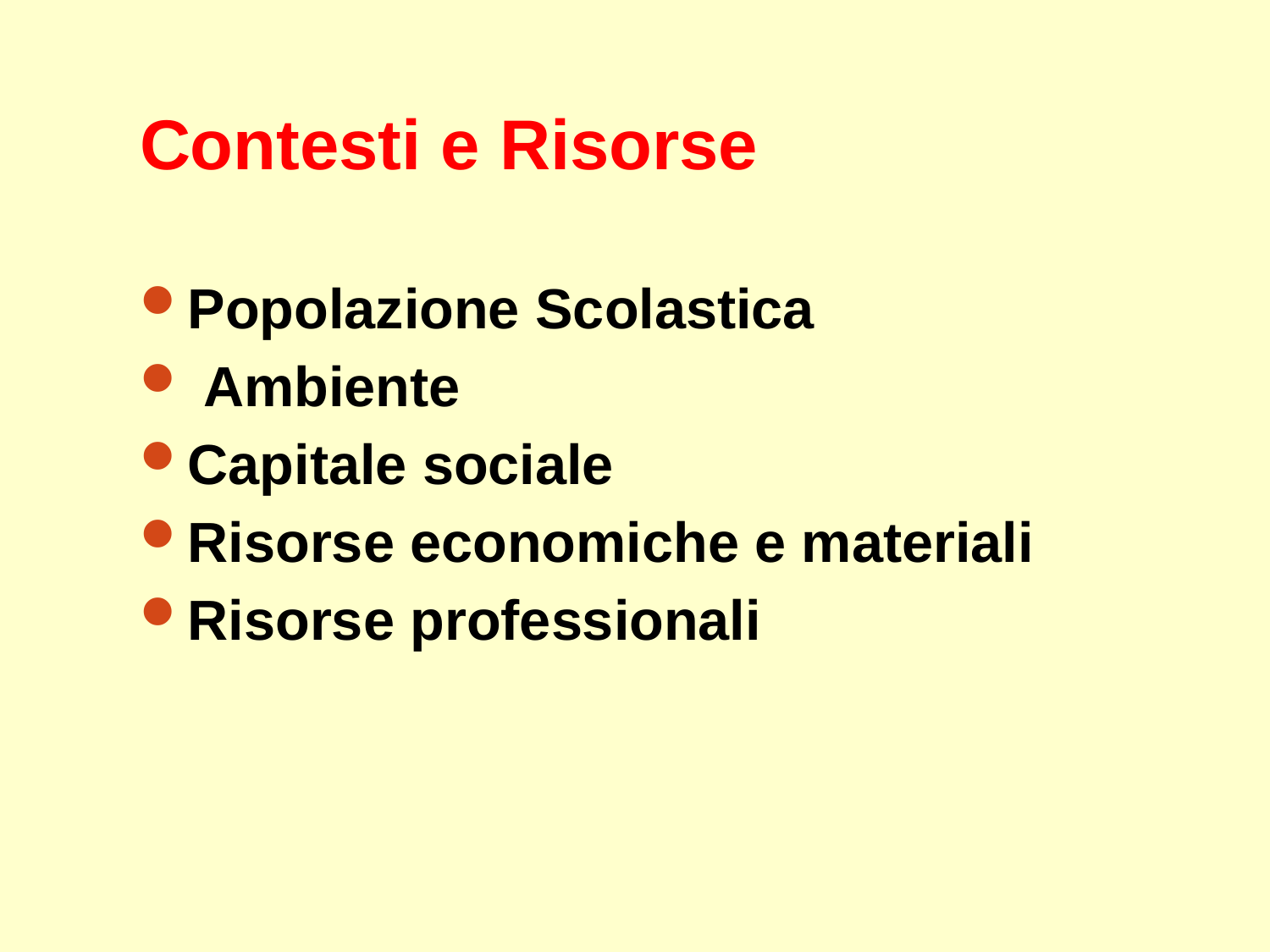

# Contesti e Risorse

Popolazione Scolastica
 Ambiente
Capitale sociale
Risorse economiche e materiali
Risorse professionali